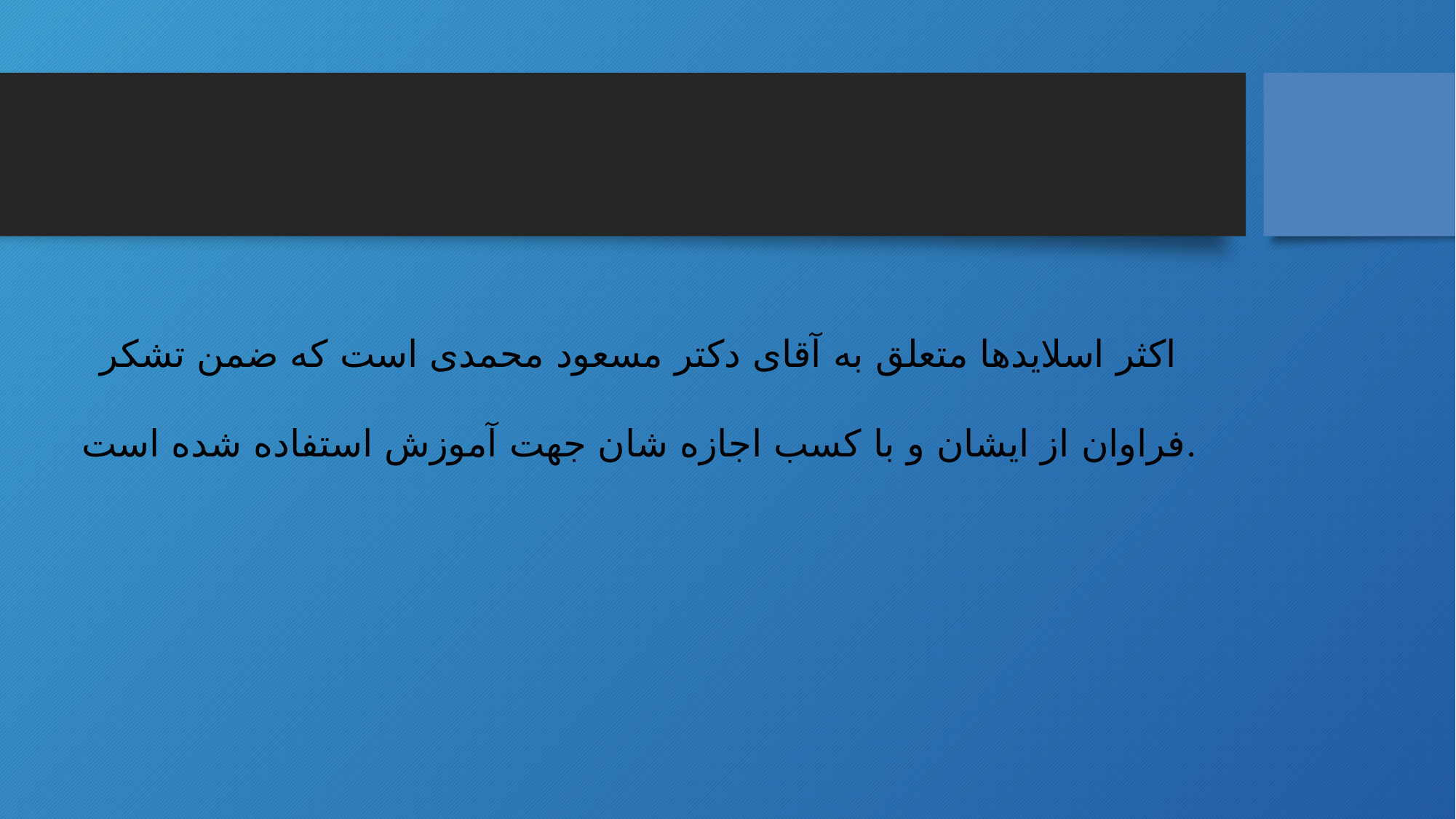

اکثر اسلایدها متعلق به آقای دکتر مسعود محمدی است که ضمن تشکر فراوان از ایشان و با کسب اجازه شان جهت آموزش استفاده شده است.

#